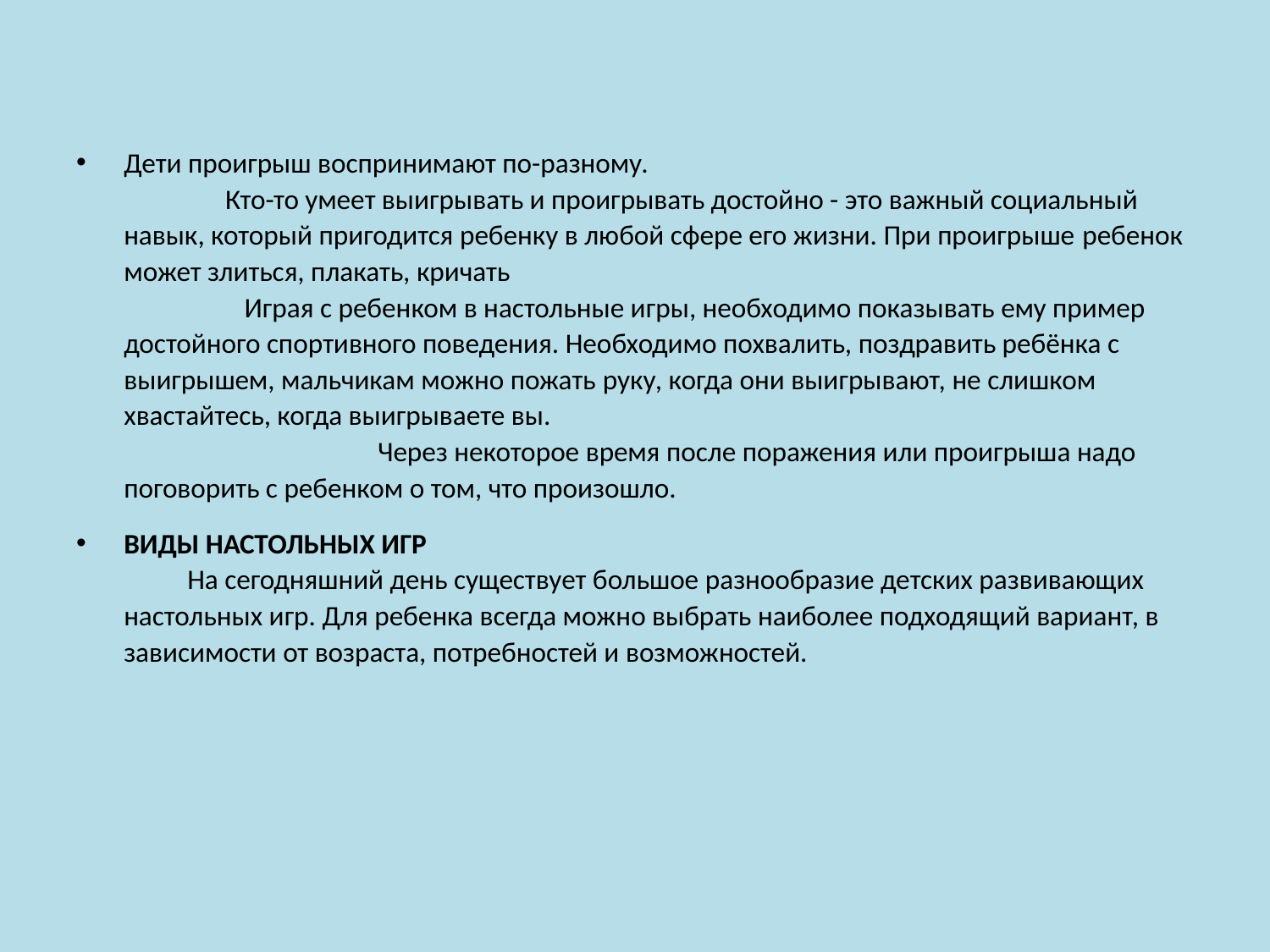

Дети проигрыш воспринимают по-разному.                                                                                                      Кто-то умеет выигрывать и проигрывать достойно - это важный социальный навык, который пригодится ребенку в любой сфере его жизни. При проигрыше ребенок может злиться, плакать, кричать                                                                                                                               Играя с ребенком в настольные игры, необходимо показывать ему пример достойного спортивного поведения. Необходимо похвалить, поздравить ребёнка с выигрышем, мальчикам можно пожать руку, когда они выигрывают, не слишком хвастайтесь, когда выигрываете вы.                                                                                                                                              Через некоторое время после поражения или проигрыша надо поговорить с ребенком о том, что произошло.
ВИДЫ НАСТОЛЬНЫХ ИГР                                                                                                                                   На сегодняшний день существует большое разнообразие детских развивающих настольных игр. Для ребенка всегда можно выбрать наиболее подходящий вариант, в зависимости от возраста, потребностей и возможностей.